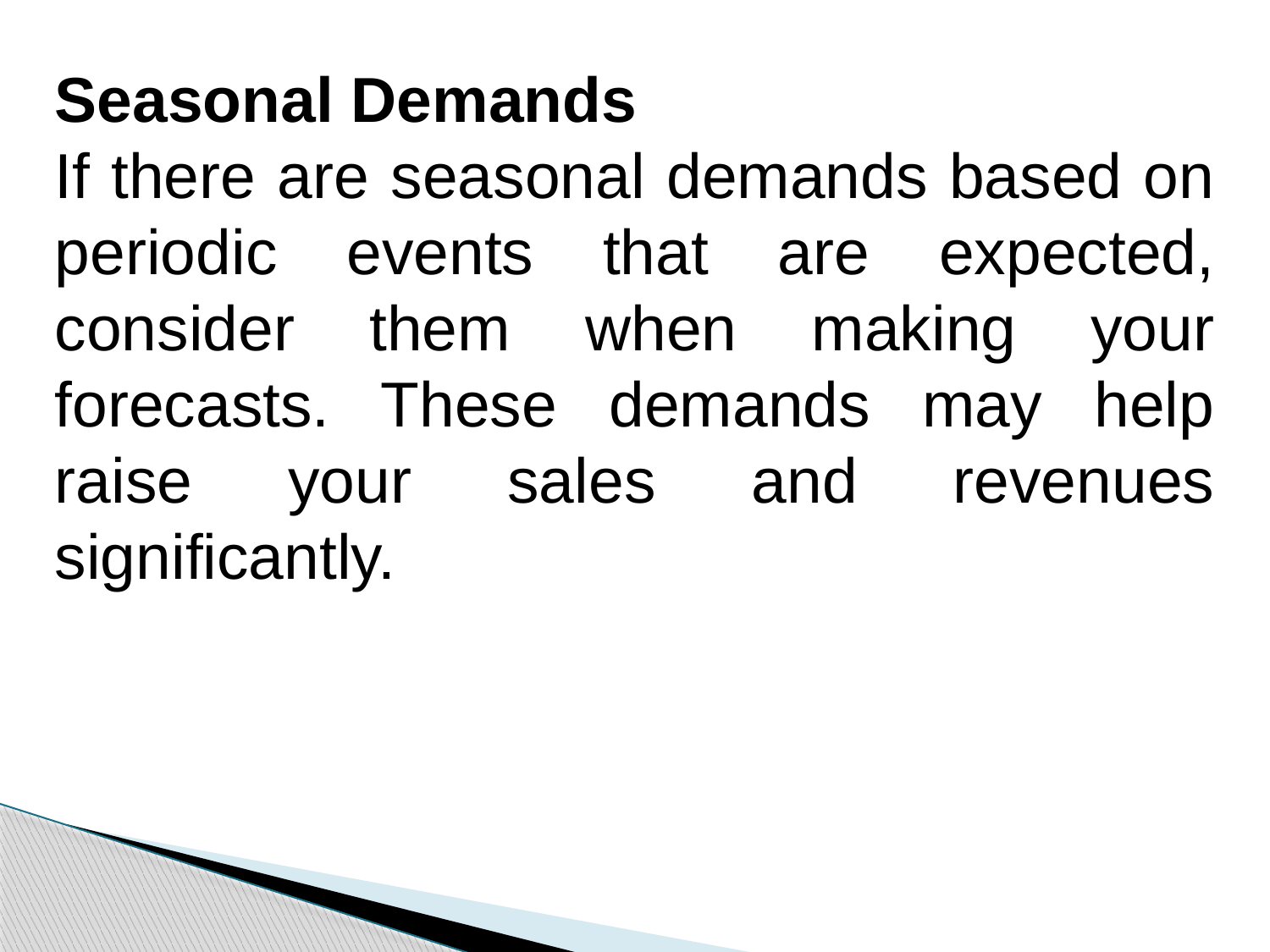

Seasonal Demands
If there are seasonal demands based on periodic events that are expected, consider them when making your forecasts. These demands may help raise your sales and revenues significantly.